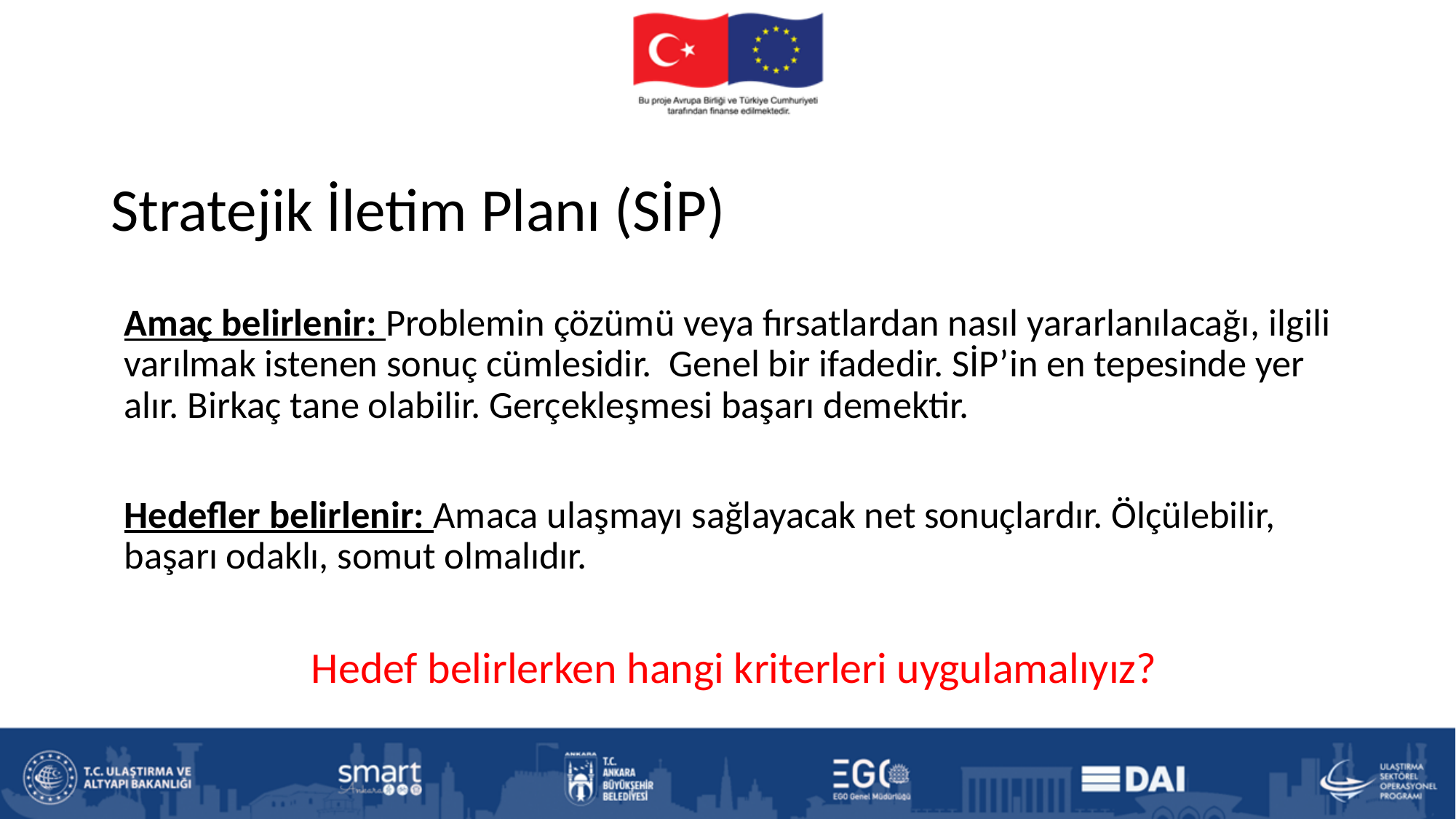

# Stratejik İletim Planı (SİP)
Amaç belirlenir: Problemin çözümü veya fırsatlardan nasıl yararlanılacağı, ilgili varılmak istenen sonuç cümlesidir.  Genel bir ifadedir. SİP’in en tepesinde yer alır. Birkaç tane olabilir. Gerçekleşmesi başarı demektir.

Hedefler belirlenir: Amaca ulaşmayı sağlayacak net sonuçlardır. Ölçülebilir, başarı odaklı, somut olmalıdır.

Hedef belirlerken hangi kriterleri uygulamalıyız?